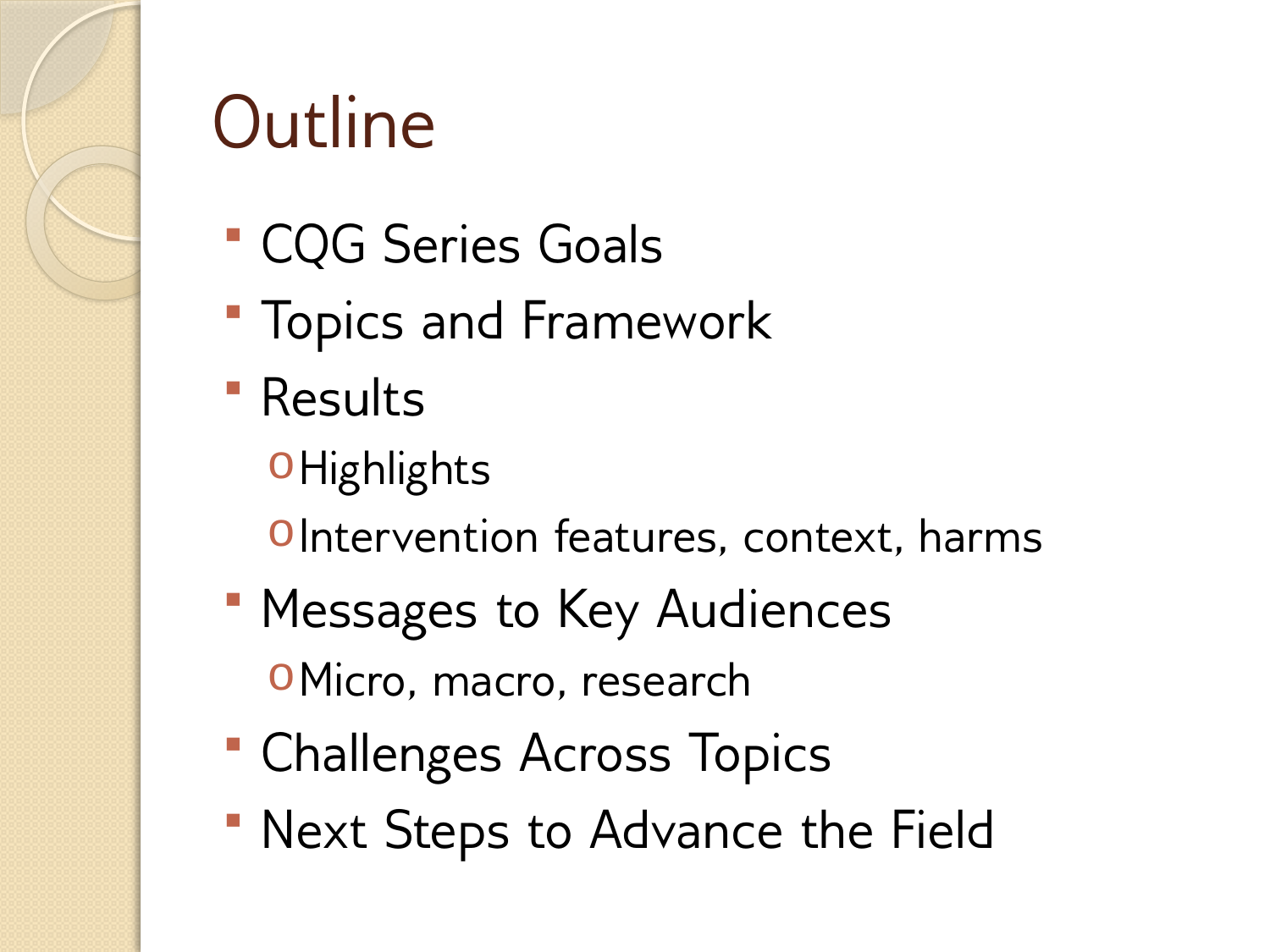

# Outline
CQG Series Goals
Topics and Framework
Results
Highlights
Intervention features, context, harms
Messages to Key Audiences
Micro, macro, research
Challenges Across Topics
Next Steps to Advance the Field